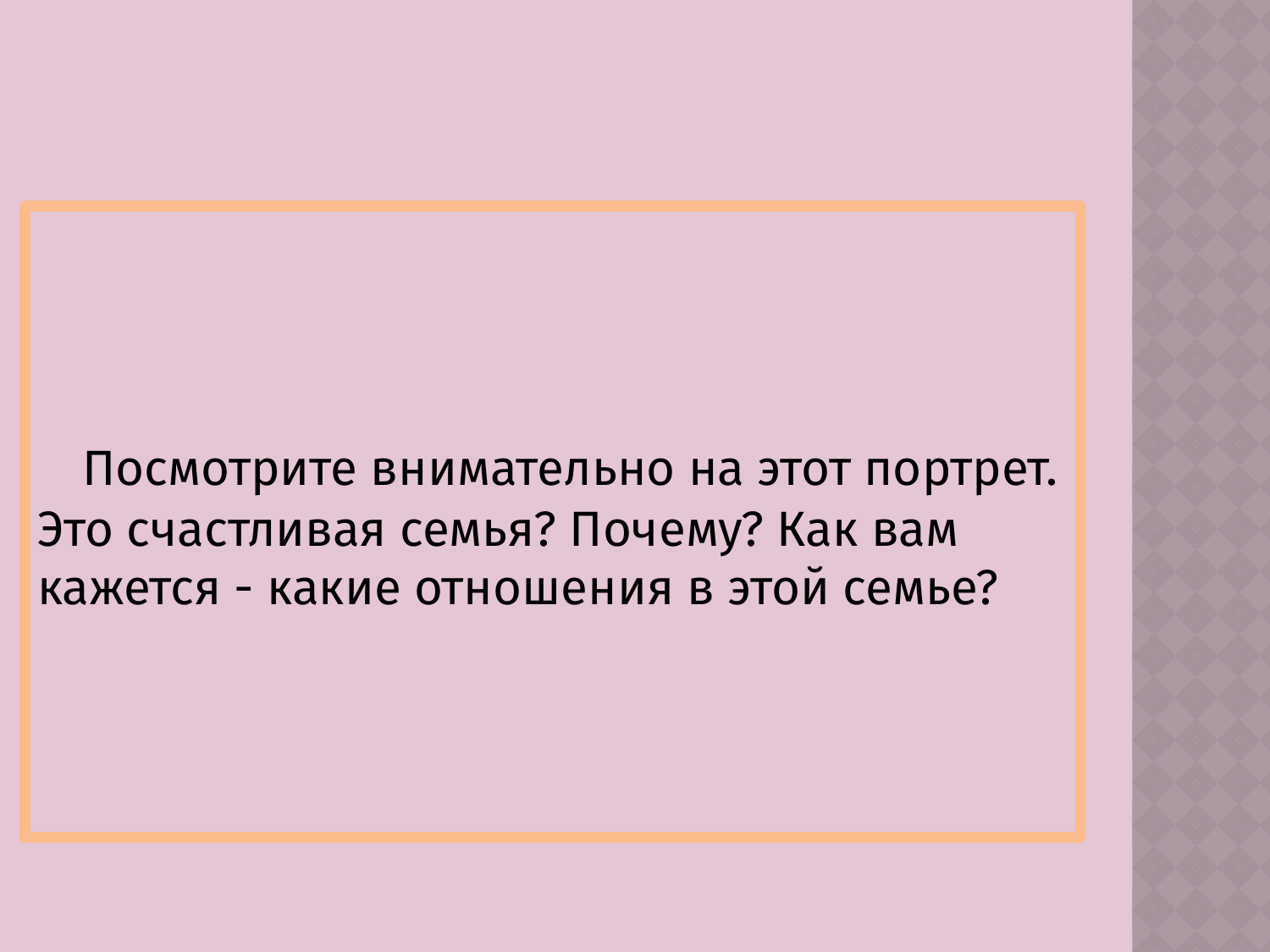

Посмотрите внимательно на этот портрет. Это счастливая семья? Почему? Как вам кажется - какие отношения в этой семье?